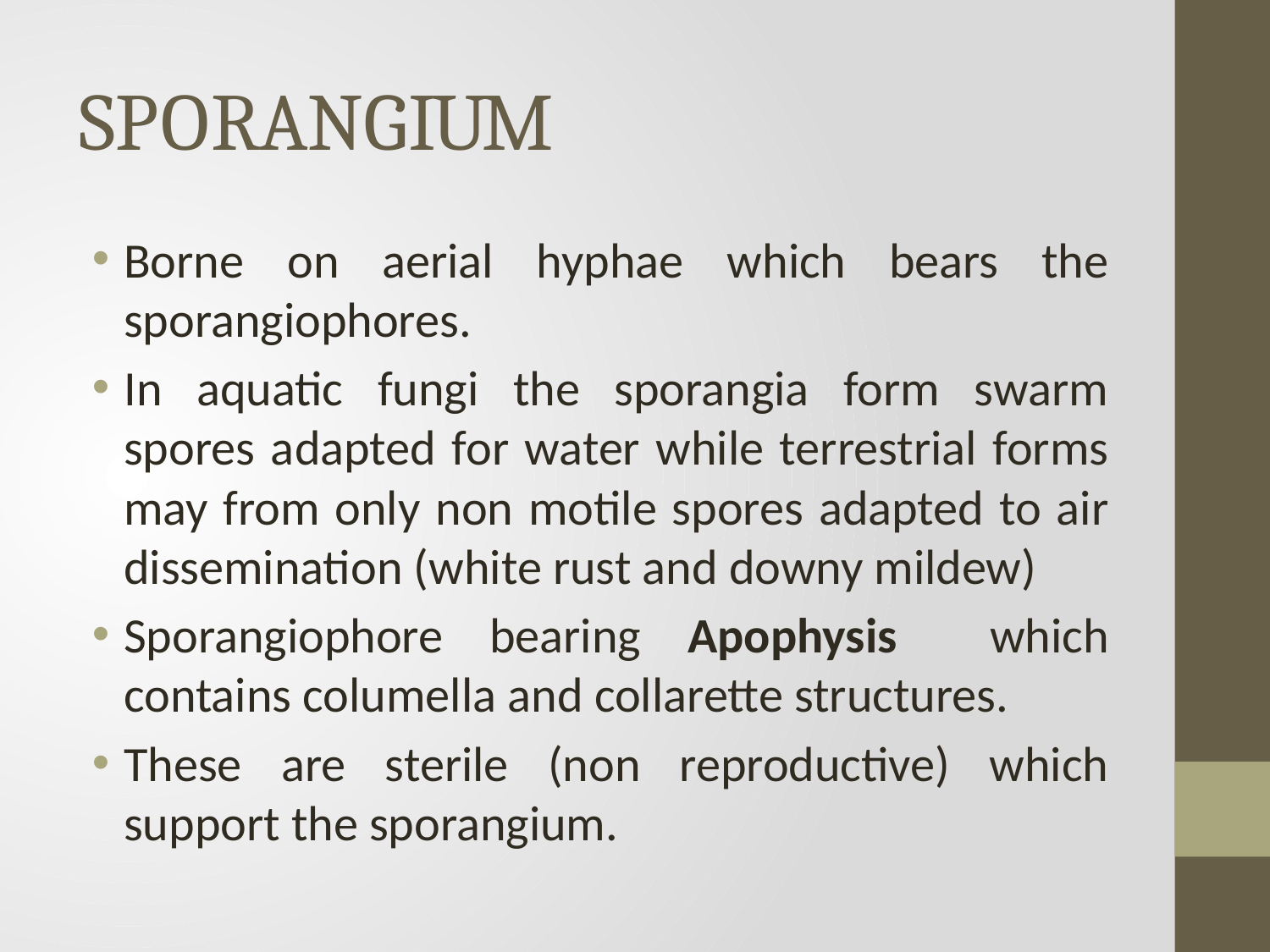

# SPORANGIUM
Borne on aerial hyphae which bears the sporangiophores.
In aquatic fungi the sporangia form swarm spores adapted for water while terrestrial forms may from only non motile spores adapted to air dissemination (white rust and downy mildew)
Sporangiophore bearing Apophysis  which contains columella and collarette structures.
These are sterile (non reproductive) which support the sporangium.